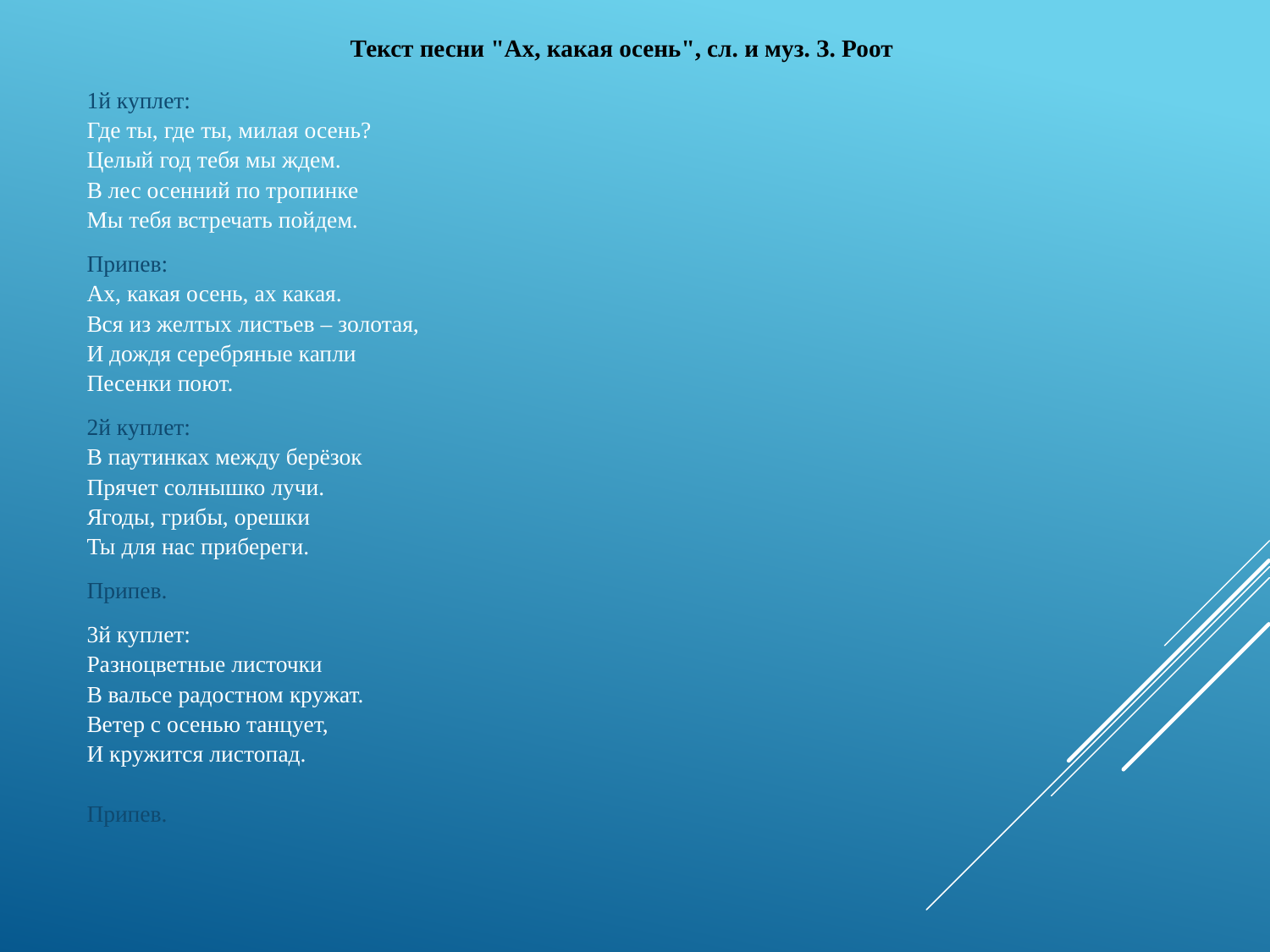

Текст песни "Ах, какая осень", сл. и муз. З. Роот

1й куплет:
Где ты, где ты, милая осень? 
Целый год тебя мы ждем. 
В лес осенний по тропинке 
Мы тебя встречать пойдем.
Припев: 
Ах, какая осень, ах какая.
Вся из желтых листьев – золотая, 
И дождя серебряные капли 
Песенки поют.
2й куплет:
В паутинках между берёзок 
Прячет солнышко лучи. 
Ягоды, грибы, орешки 
Ты для нас прибереги.
Припев.
3й куплет:
Разноцветные листочки 
В вальсе радостном кружат. 
Ветер с осенью танцует, 
И кружится листопад. 
Припев.